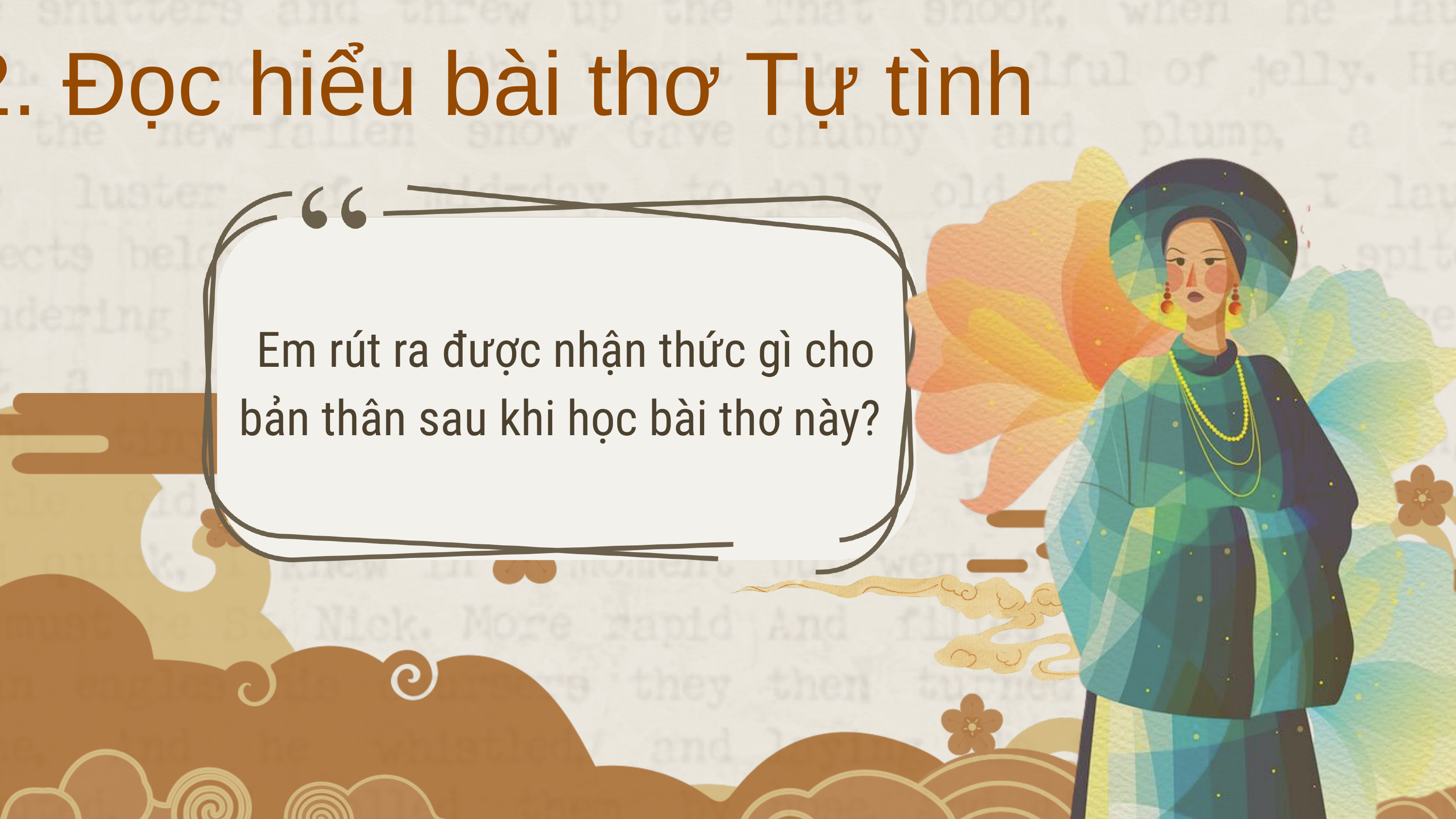

3.2. Đọc hiểu bài thơ Tự tình

 Em rút ra được nhận thức gì cho bản thân sau khi học bài thơ này?